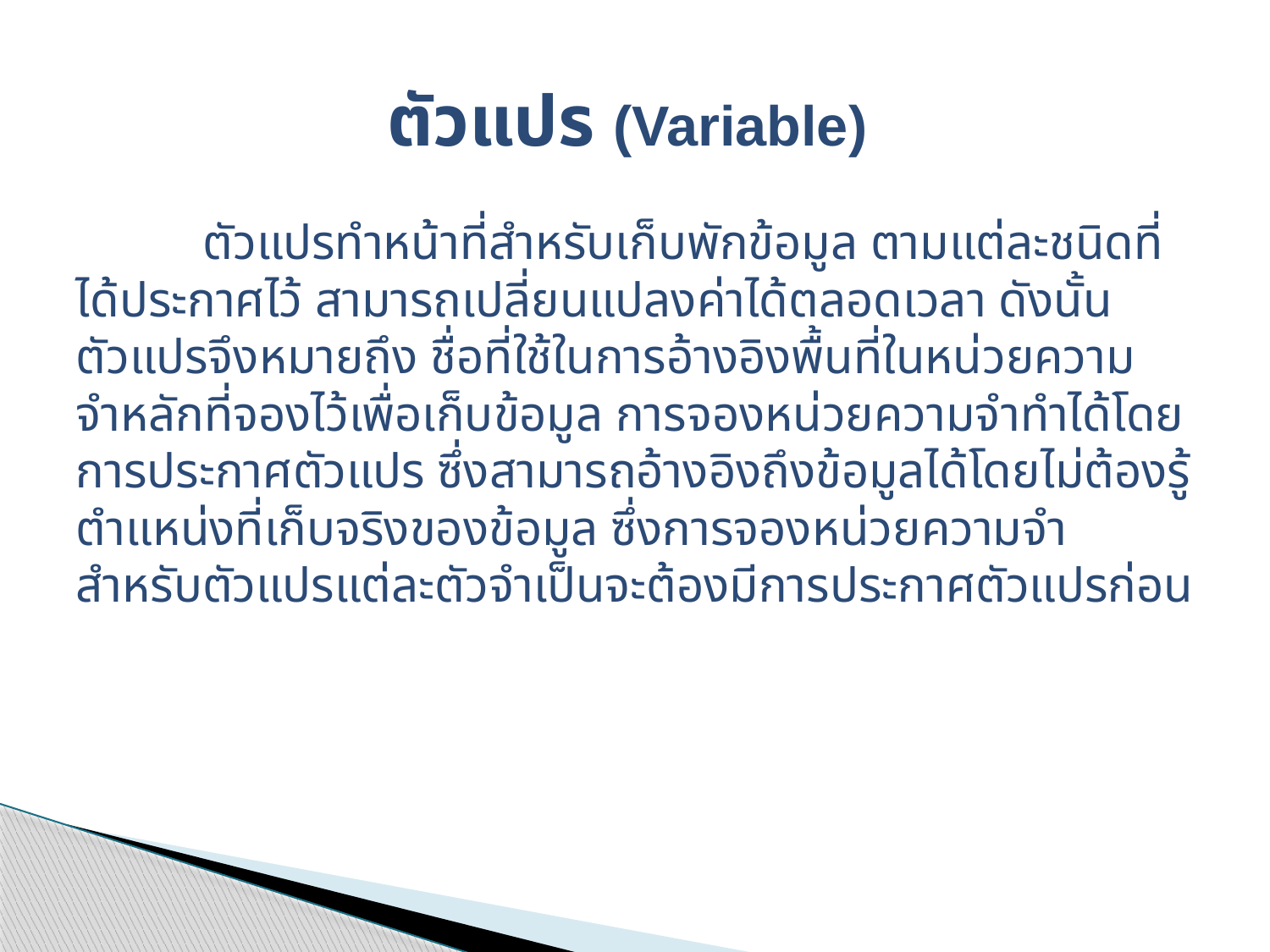

# ตัวแปร (Variable)
	ตัวแปรทำหน้าที่สำหรับเก็บพักข้อมูล ตามแต่ละชนิดที่ได้ประกาศไว้ สามารถเปลี่ยนแปลงค่าได้ตลอดเวลา ดังนั้นตัวแปรจึงหมายถึง ชื่อที่ใช้ในการอ้างอิงพื้นที่ในหน่วยความจำหลักที่จองไว้เพื่อเก็บข้อมูล การจองหน่วยความจำทำได้โดยการประกาศตัวแปร ซึ่งสามารถอ้างอิงถึงข้อมูลได้โดยไม่ต้องรู้ตำแหน่งที่เก็บจริงของข้อมูล ซึ่งการจองหน่วยความจำสำหรับตัวแปรแต่ละตัวจำเป็นจะต้องมีการประกาศตัวแปรก่อน